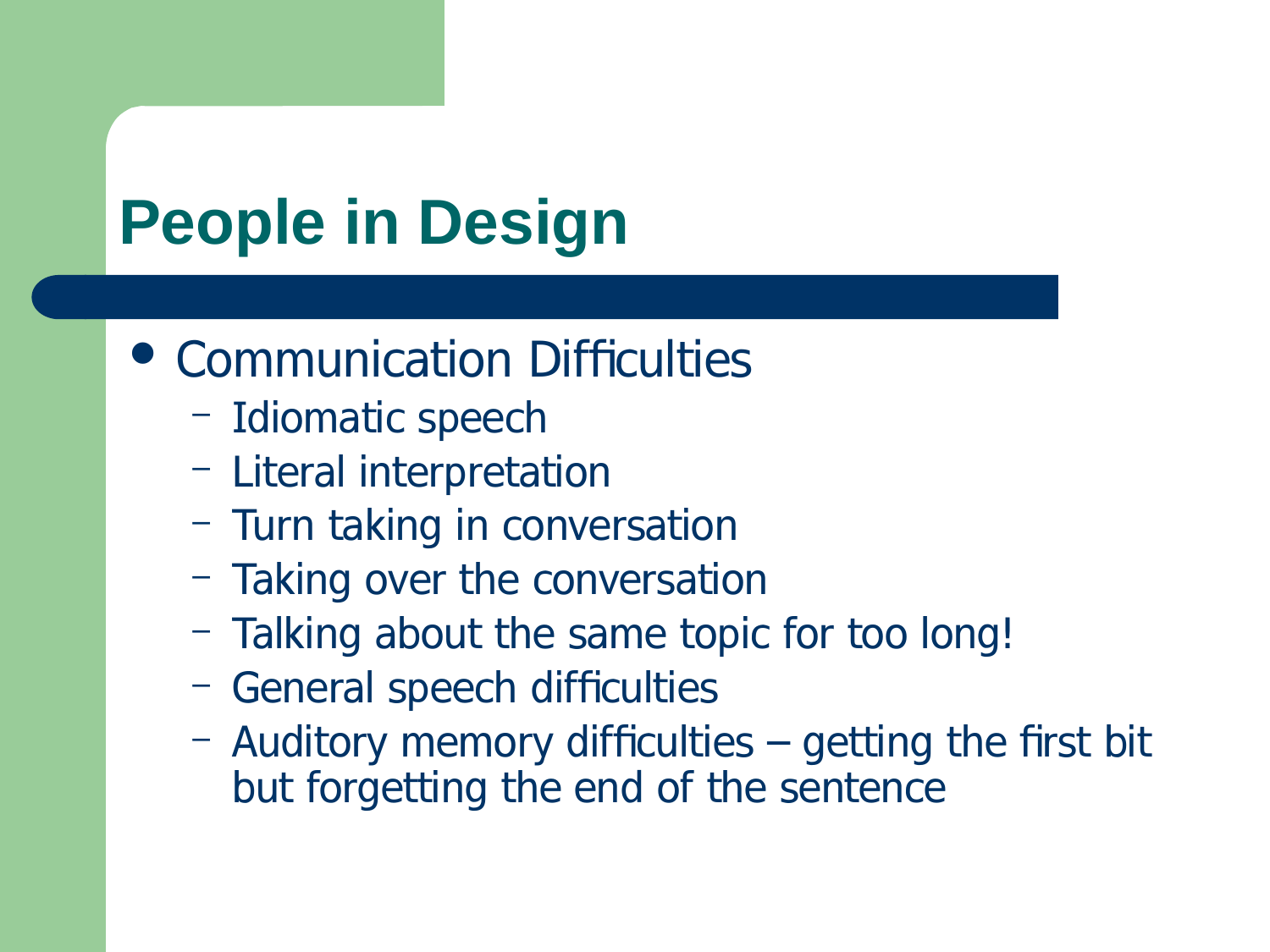

# People in Design
Communication Difficulties
Idiomatic speech
Literal interpretation
Turn taking in conversation
Taking over the conversation
Talking about the same topic for too long!
General speech difficulties
Auditory memory difficulties – getting the first bit but forgetting the end of the sentence